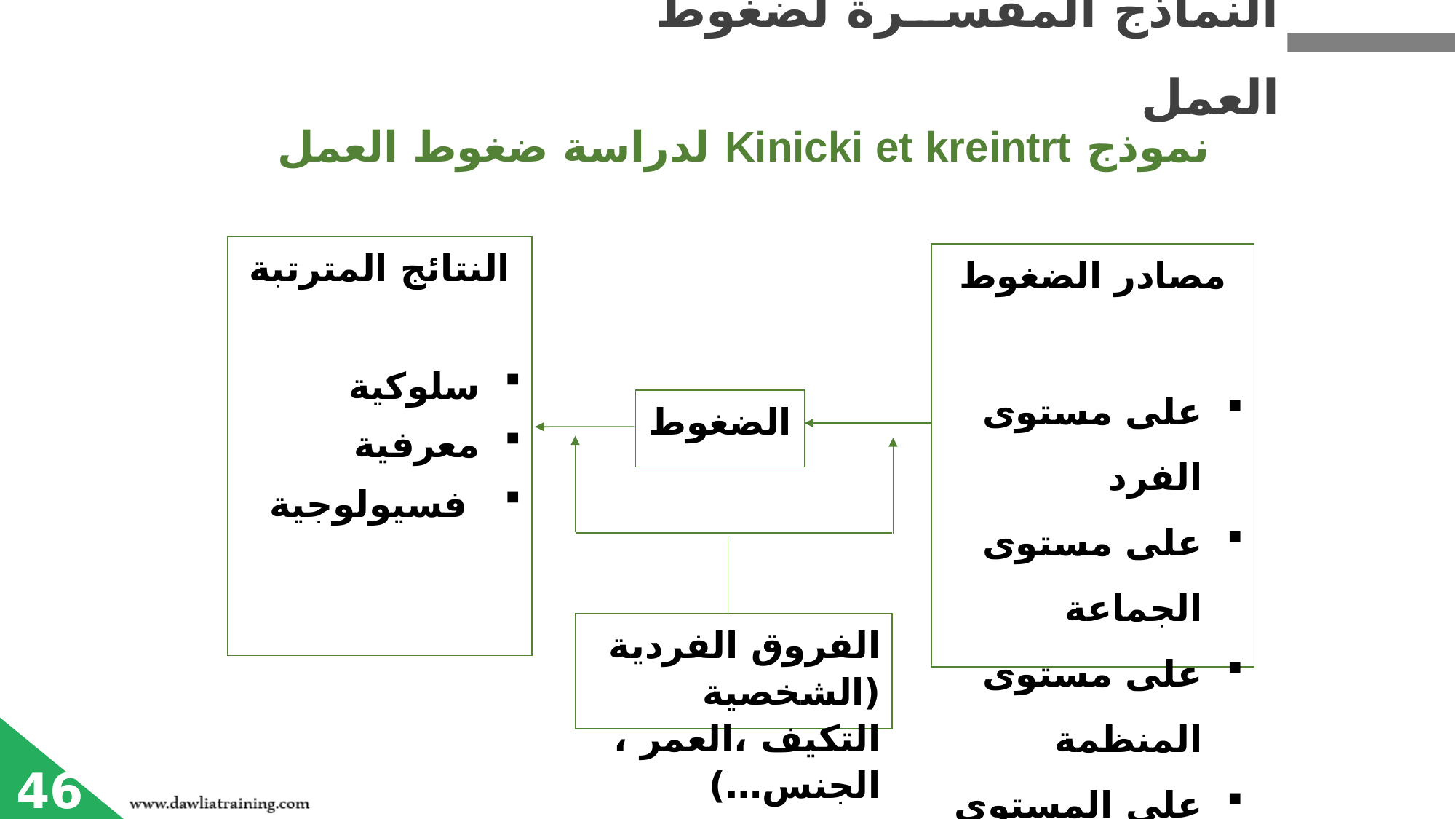

النماذج المفسرة لضغوط العمل
نموذج Kinicki et kreintrt لدراسة ضغوط العمل
النتائج المترتبة

سلوكية
معرفية
 فسيولوجية
مصادر الضغوط

على مستوى الفرد
على مستوى الجماعة
على مستوى المنظمة
على المستوى الخارجي
الضغوط

الفروق الفردية (الشخصية التكيف ،العمر ، الجنس…)
46